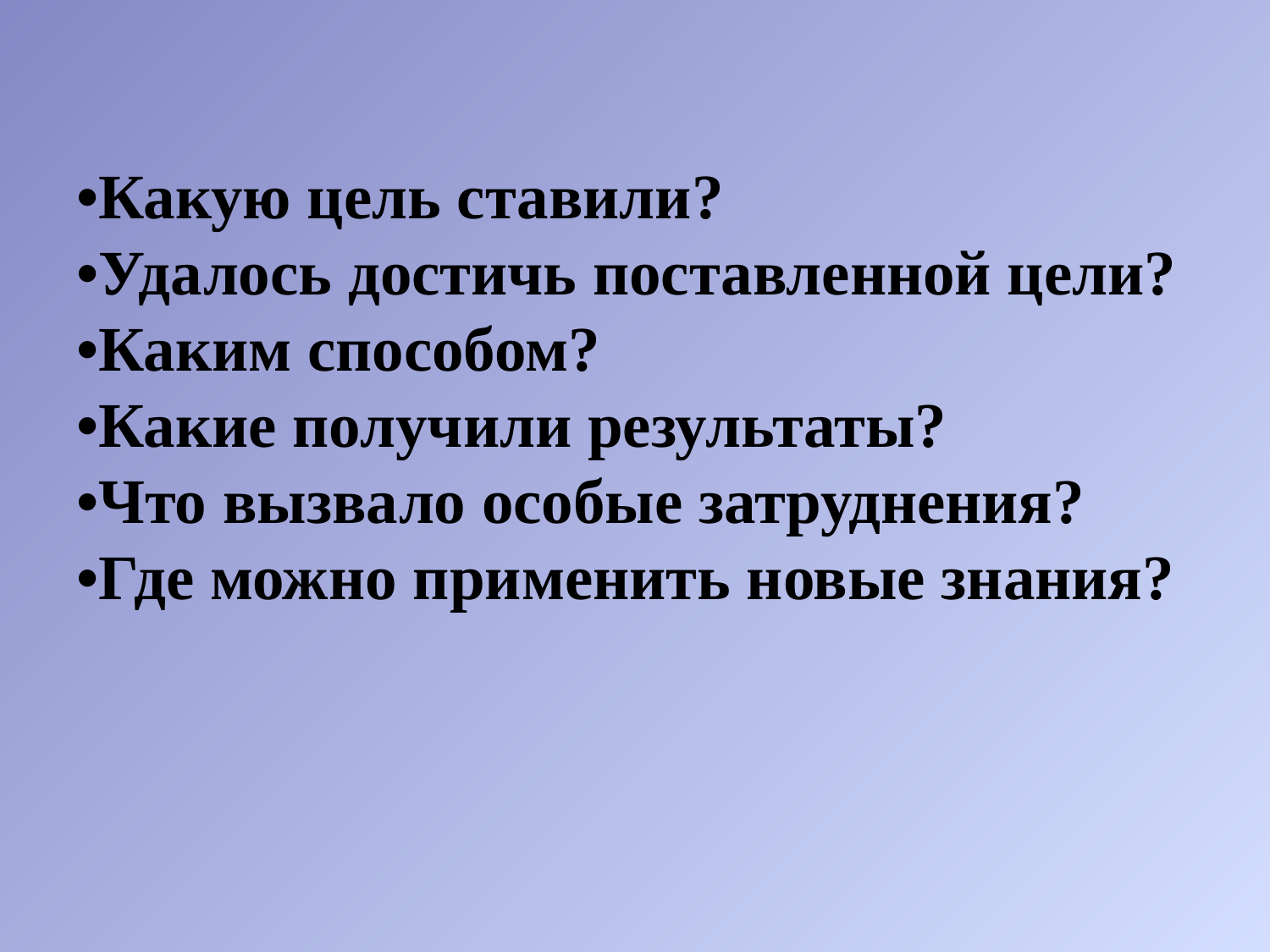

# •Какую цель ставили? •Удалось достичь поставленной цели? •Каким способом? •Какие получили результаты? •Что вызвало особые затруднения? •Где можно применить новые знания?